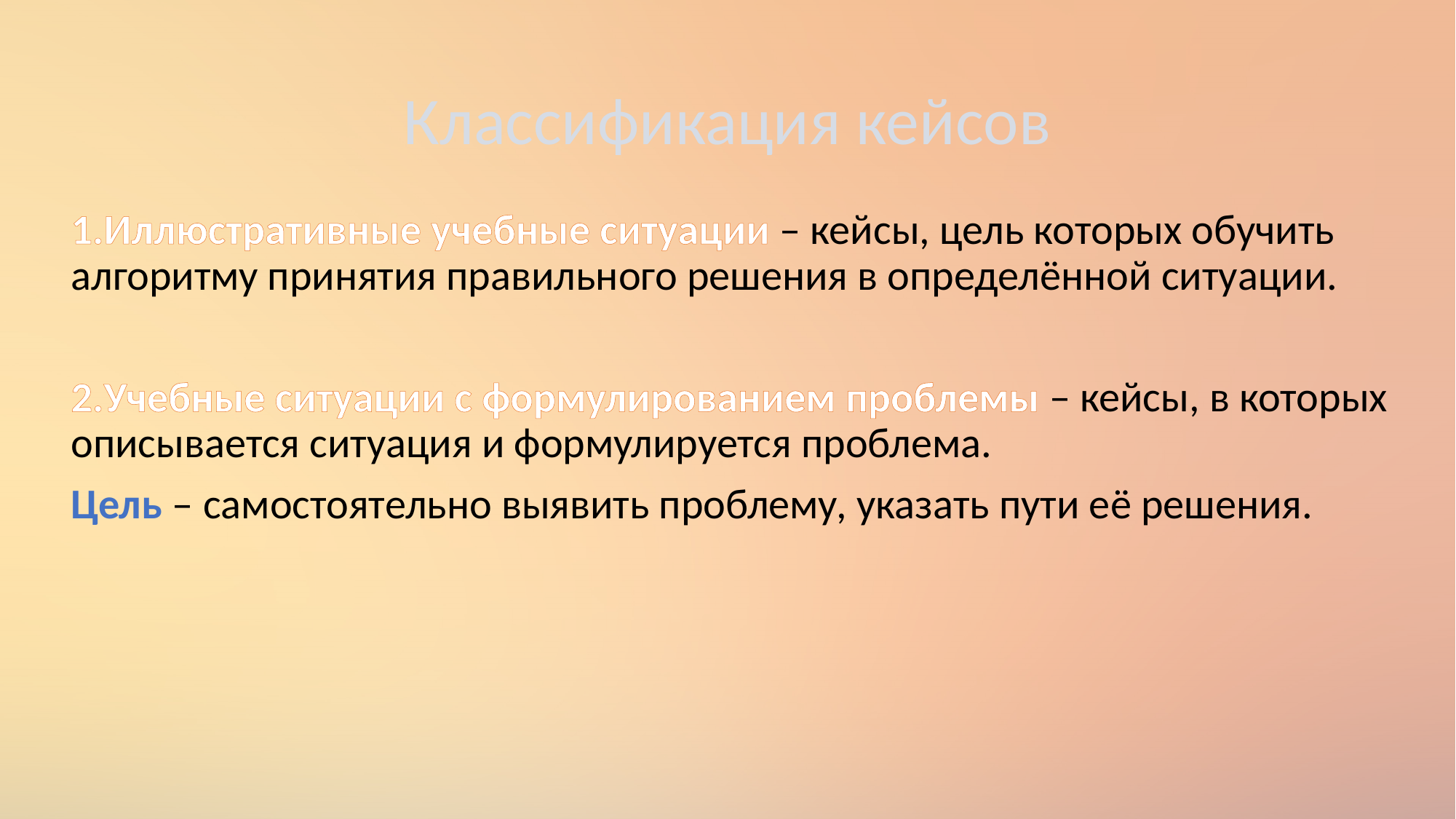

# Классификация кейсов
1.Иллюстративные учебные ситуации – кейсы, цель которых обучить алгоритму принятия правильного решения в определённой ситуации.

2.Учебные ситуации с формулированием проблемы – кейсы, в которых описывается ситуация и формулируется проблема.
Цель – самостоятельно выявить проблему, указать пути её решения.